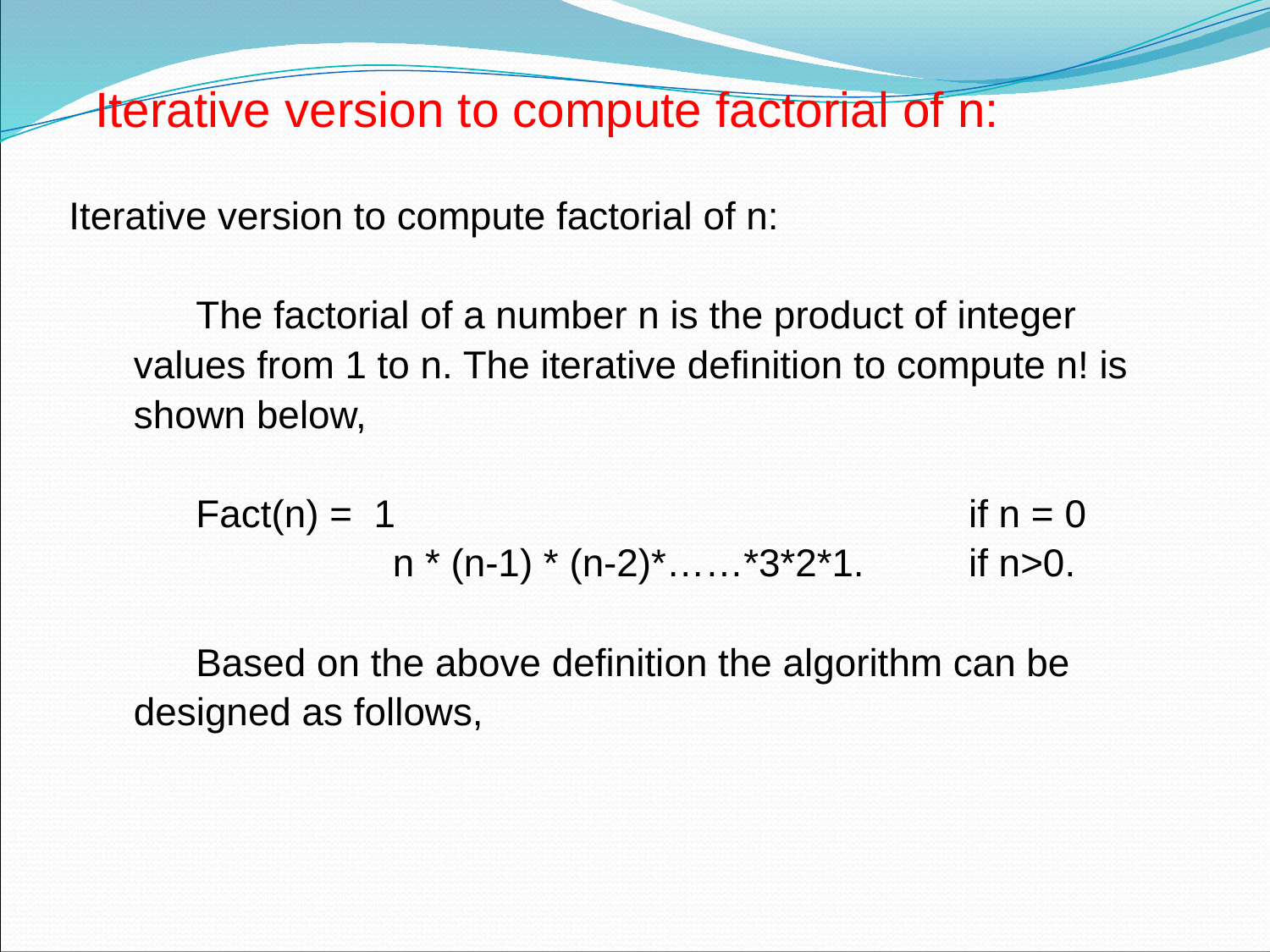

# Iterative version to compute factorial of n:
Iterative version to compute factorial of n:

	The factorial of a number n is the product of integer
      values from 1 to n. The iterative definition to compute n! is
      shown below,

   	Fact(n) =  1    					 if n = 0
                              n * (n-1) * (n-2)*……*3*2*1. 	 if n>0.

	Based on the above definition the algorithm can be
      designed as follows,